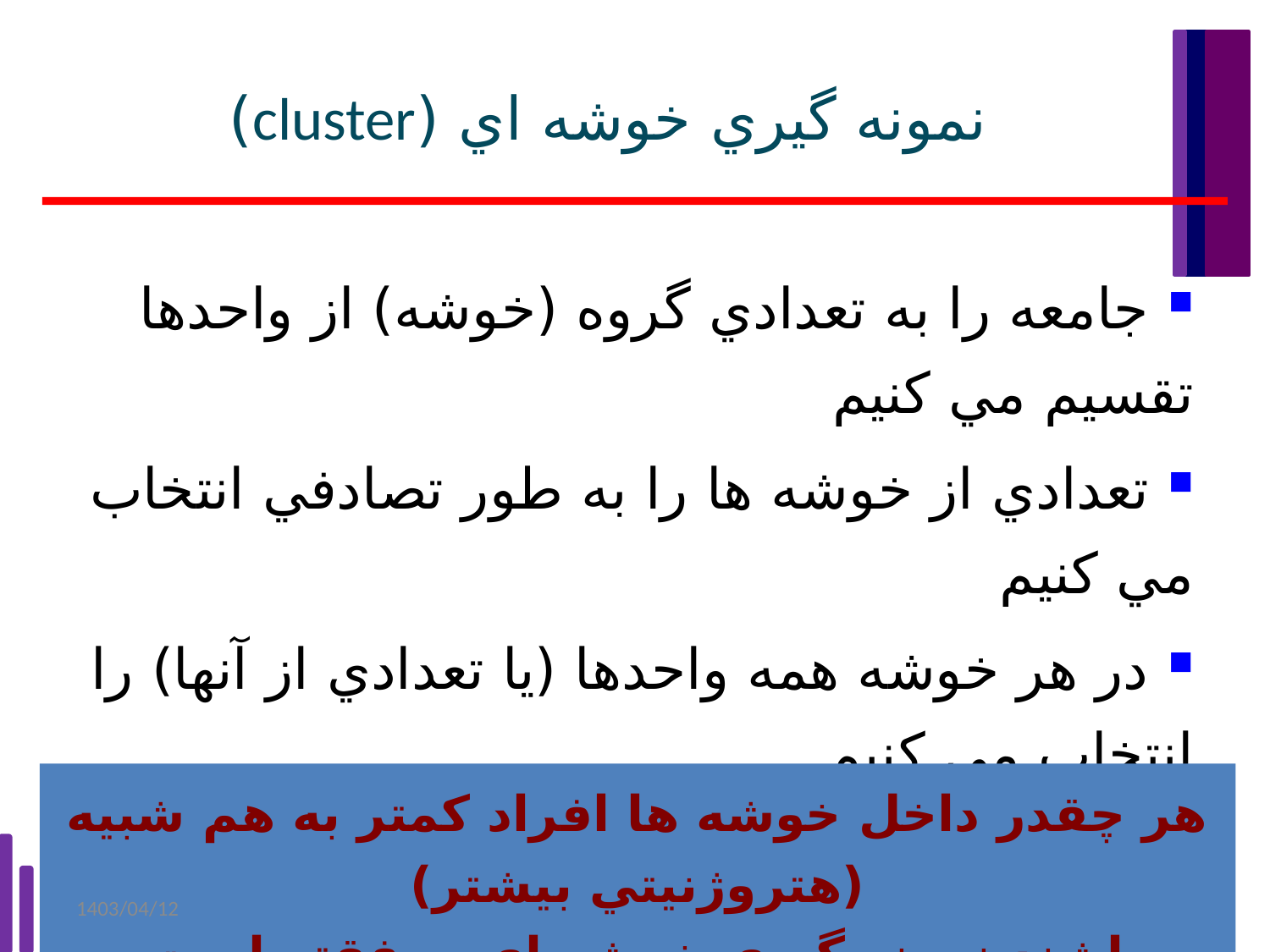

نمونه گيري خوشه اي (cluster)

 جامعه را به تعدادي گروه (خوشه) از واحدها تقسيم مي كنيم
 تعدادي از خوشه ها را به طور تصادفي انتخاب مي كنيم
 در هر خوشه همه واحدها (يا تعدادي از آنها) را انتخاب مي كنيم

هر چقدر داخل خوشه ها افراد كمتر به هم شبيه (هتروژنيتي بيشتر)
 باشند نمونه گيري خوشه اي موفقتر است
1403/04/12